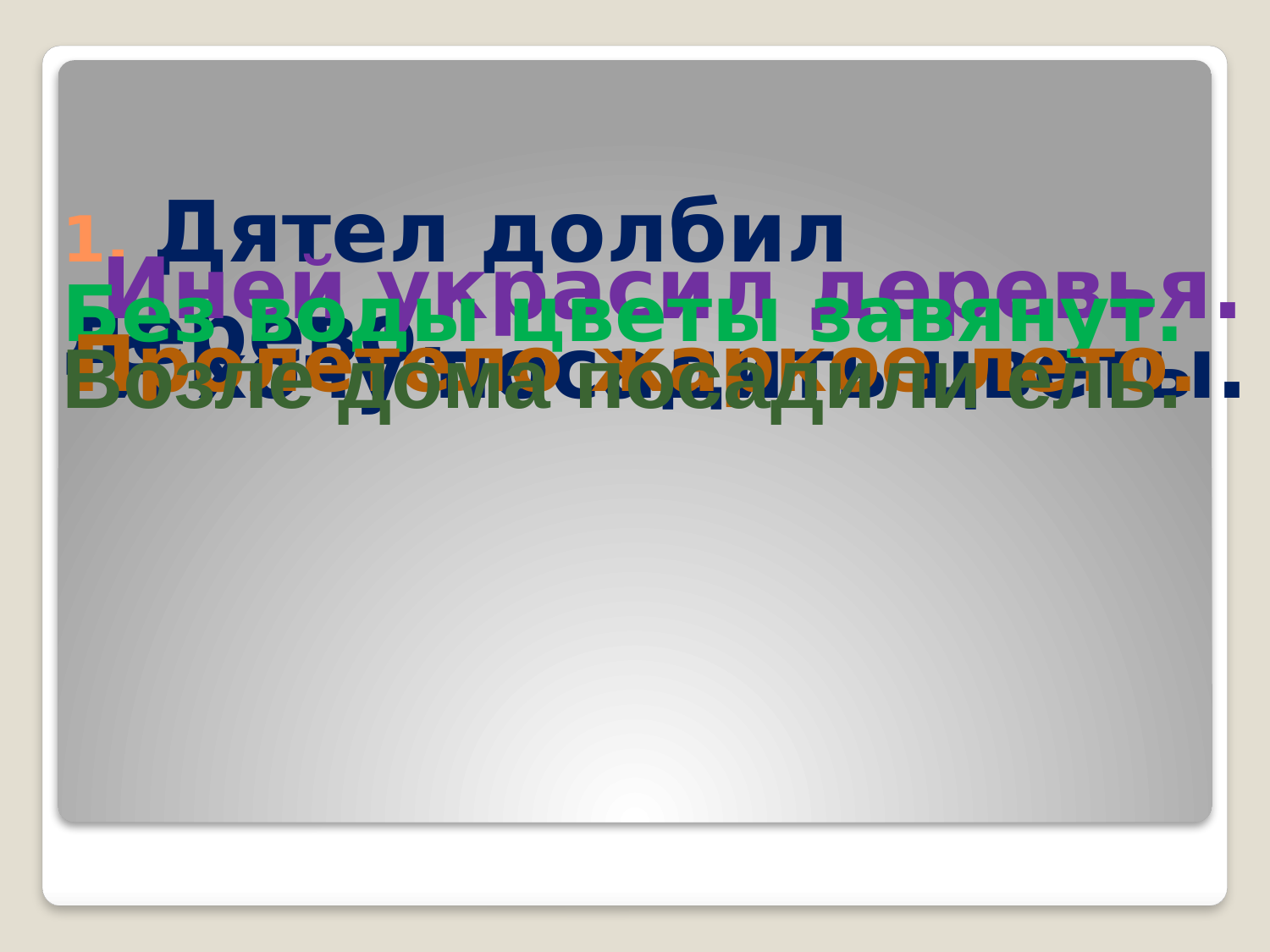

# 1. Дятел долбил дерево.
 Иней украсил деревья.
Без воды цветы завянут.
    Я хочу посадить цветы.
Пролетело жаркое лето.
Возле дома посадили ель.